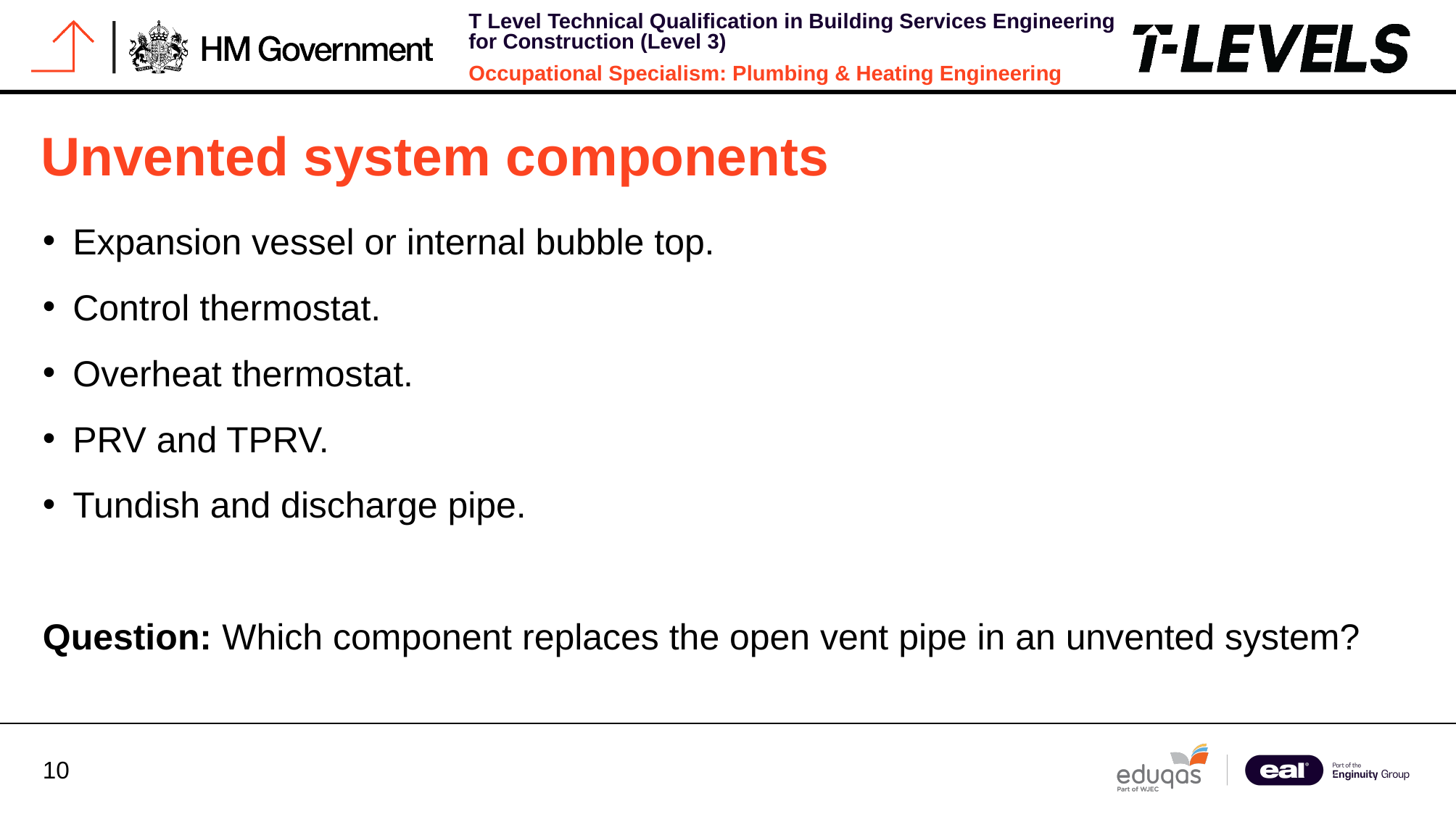

# Unvented system components
Expansion vessel or internal bubble top.
Control thermostat.
Overheat thermostat.
PRV and TPRV.
Tundish and discharge pipe.

Question: Which component replaces the open vent pipe in an unvented system?